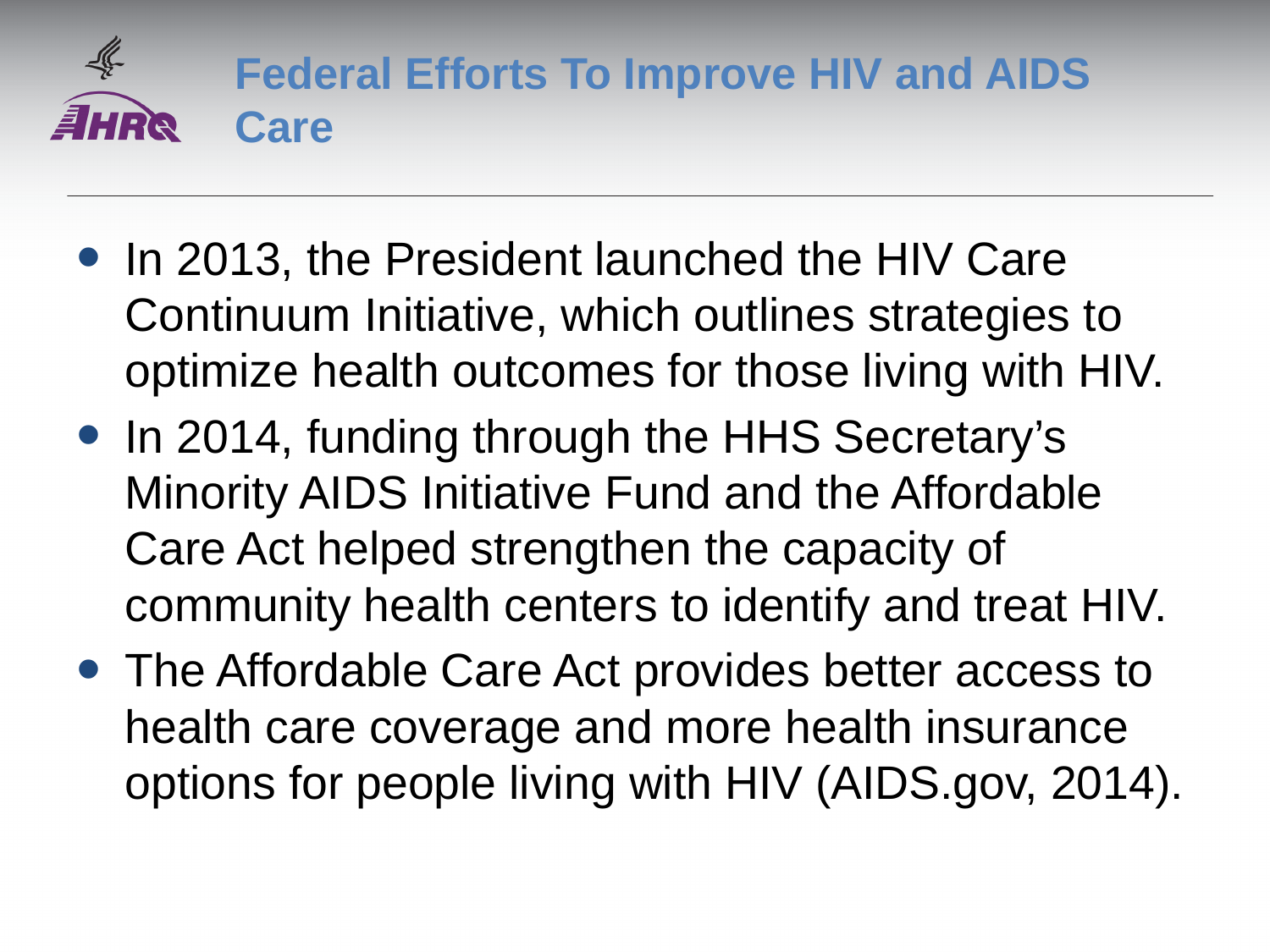

# Federal Efforts To Improve HIV and AIDS Care
In 2013, the President launched the HIV Care Continuum Initiative, which outlines strategies to optimize health outcomes for those living with HIV.
In 2014, funding through the HHS Secretary’s Minority AIDS Initiative Fund and the Affordable Care Act helped strengthen the capacity of community health centers to identify and treat HIV.
The Affordable Care Act provides better access to health care coverage and more health insurance options for people living with HIV (AIDS.gov, 2014).